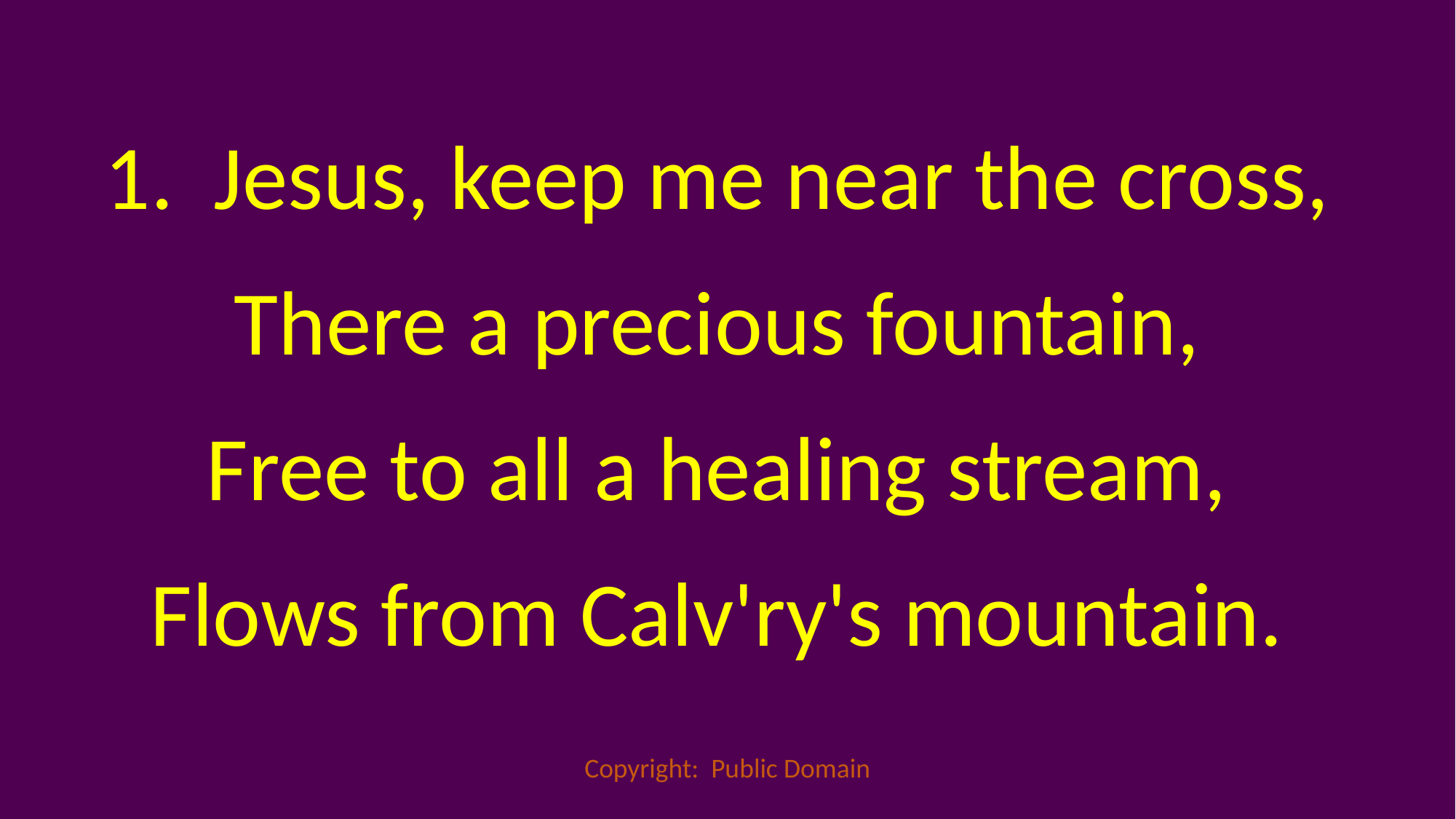

1. 	Jesus, keep me near the cross,
There a precious fountain,
Free to all a healing stream,
Flows from Calv'ry's mountain.
Copyright:  Public Domain